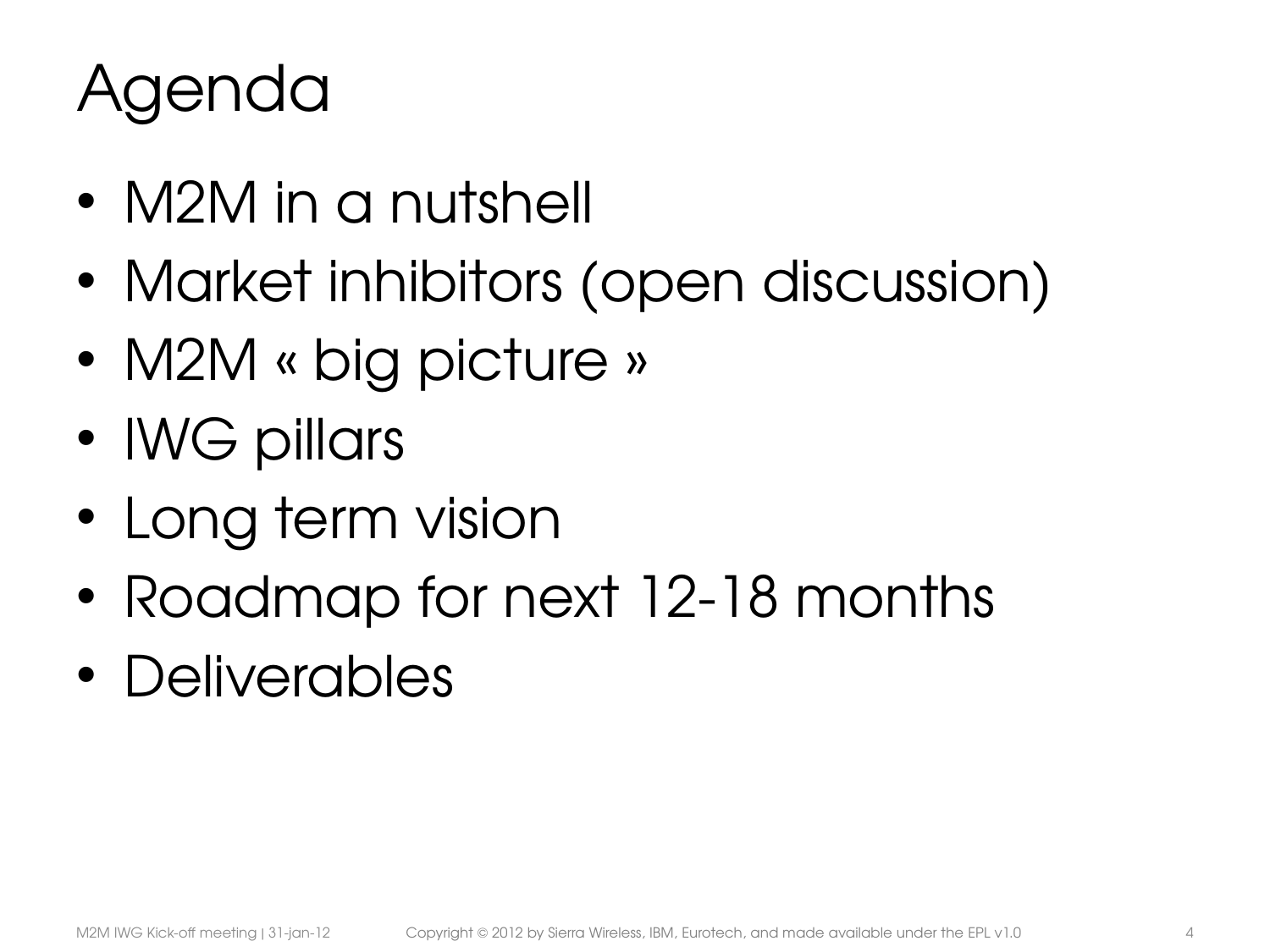

# Agenda
M2M in a nutshell
Market inhibitors (open discussion)
M2M « big picture »
IWG pillars
Long term vision
Roadmap for next 12-18 months
Deliverables

M2M IWG Kick-off meeting | 31-jan-12
Copyright © 2012 by Sierra Wireless, IBM, Eurotech, and made available under the EPL v1.0
4